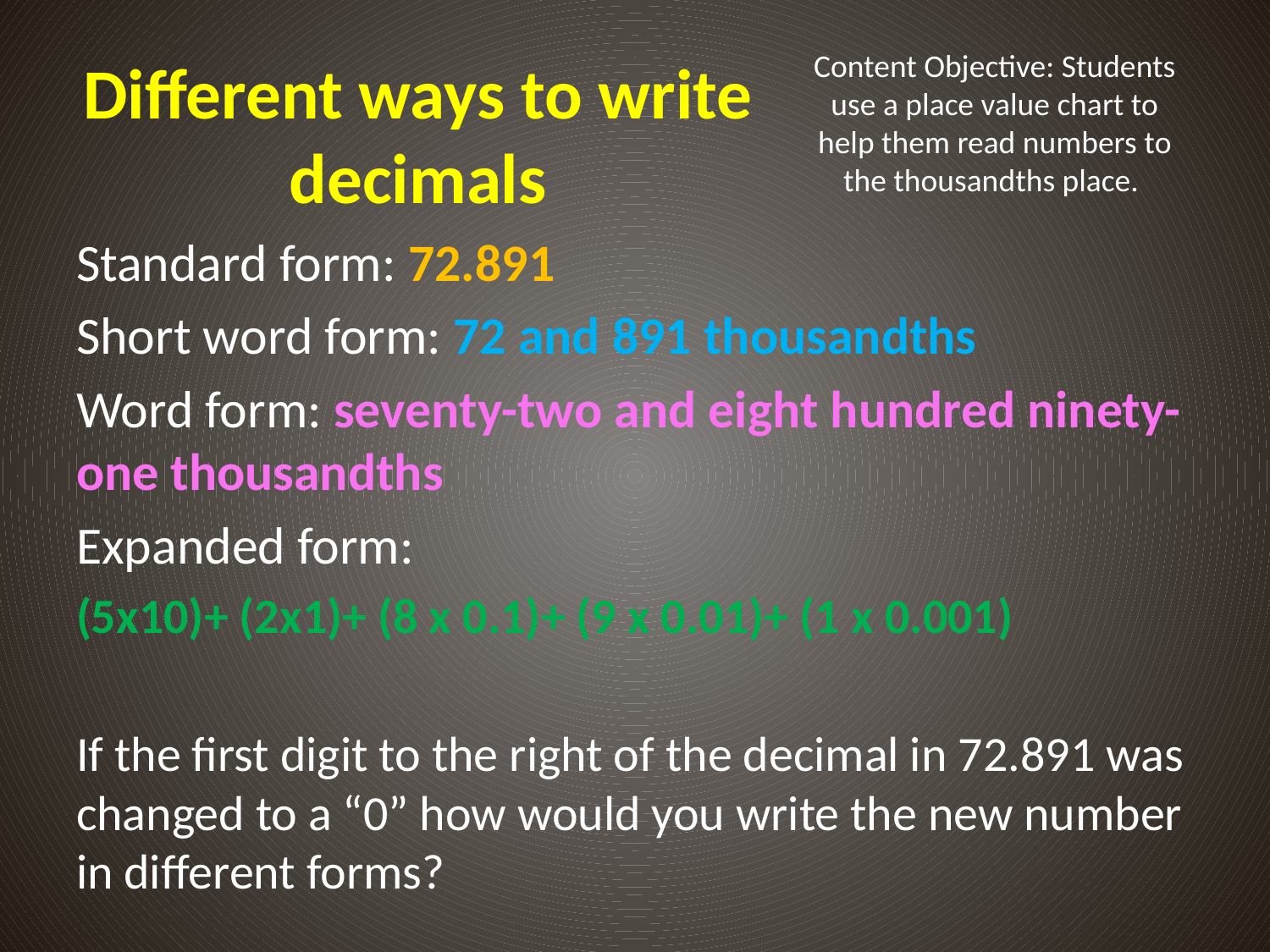

Different ways to write decimals
# Content Objective: Students use a place value chart to help them read numbers to the thousandths place.
Standard form: 72.891
Short word form: 72 and 891 thousandths
Word form: seventy-two and eight hundred ninety-one thousandths
Expanded form:
(5x10)+ (2x1)+ (8 x 0.1)+ (9 x 0.01)+ (1 x 0.001)

If the first digit to the right of the decimal in 72.891 was changed to a “0” how would you write the new number in different forms?